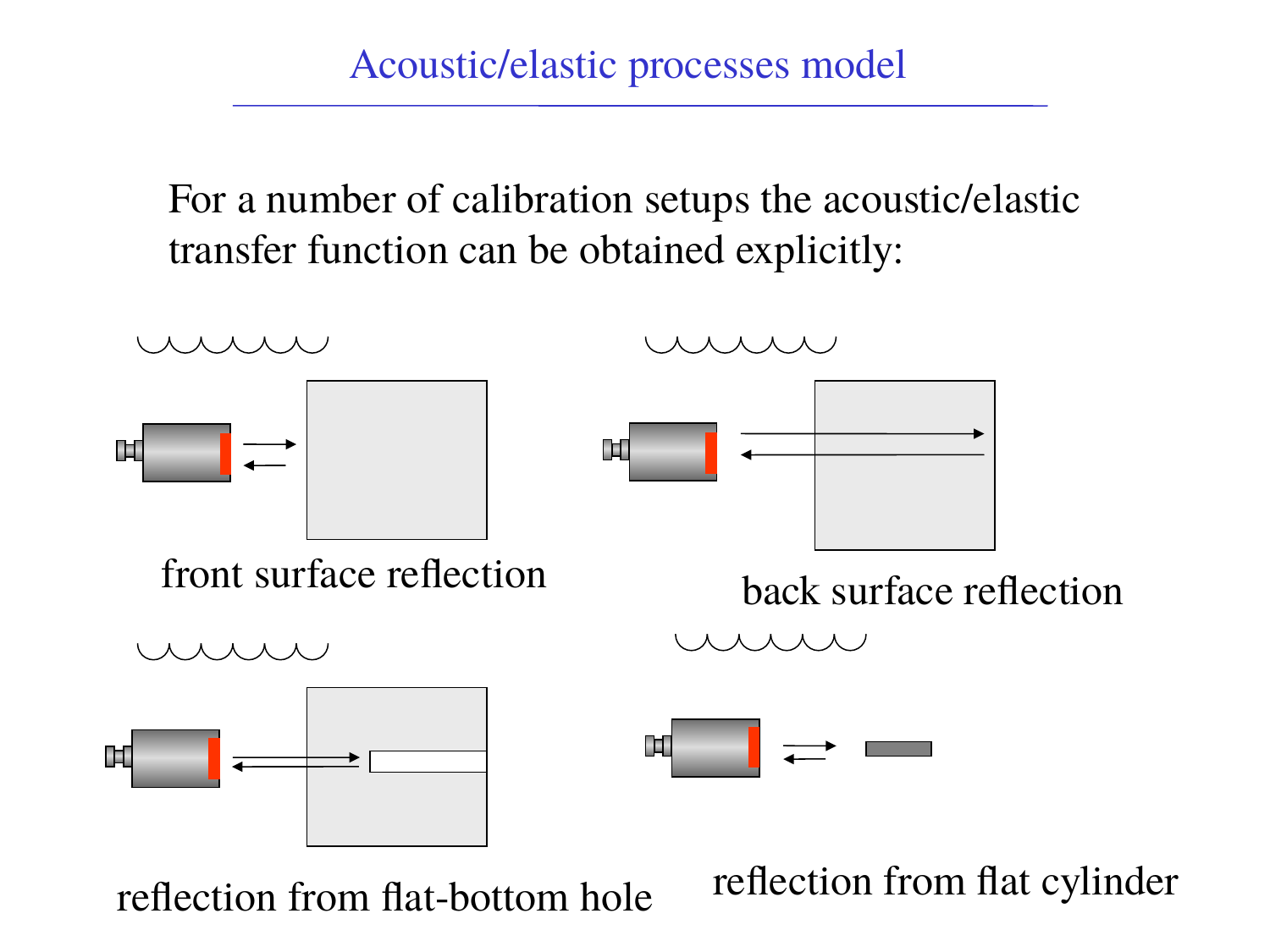

Acoustic/elastic processes model

For a number of calibration setups the acoustic/elastic
transfer function can be obtained explicitly:

front surface reflection
back surface reflection

reflection from flat cylinder
reflection from flat-bottom hole